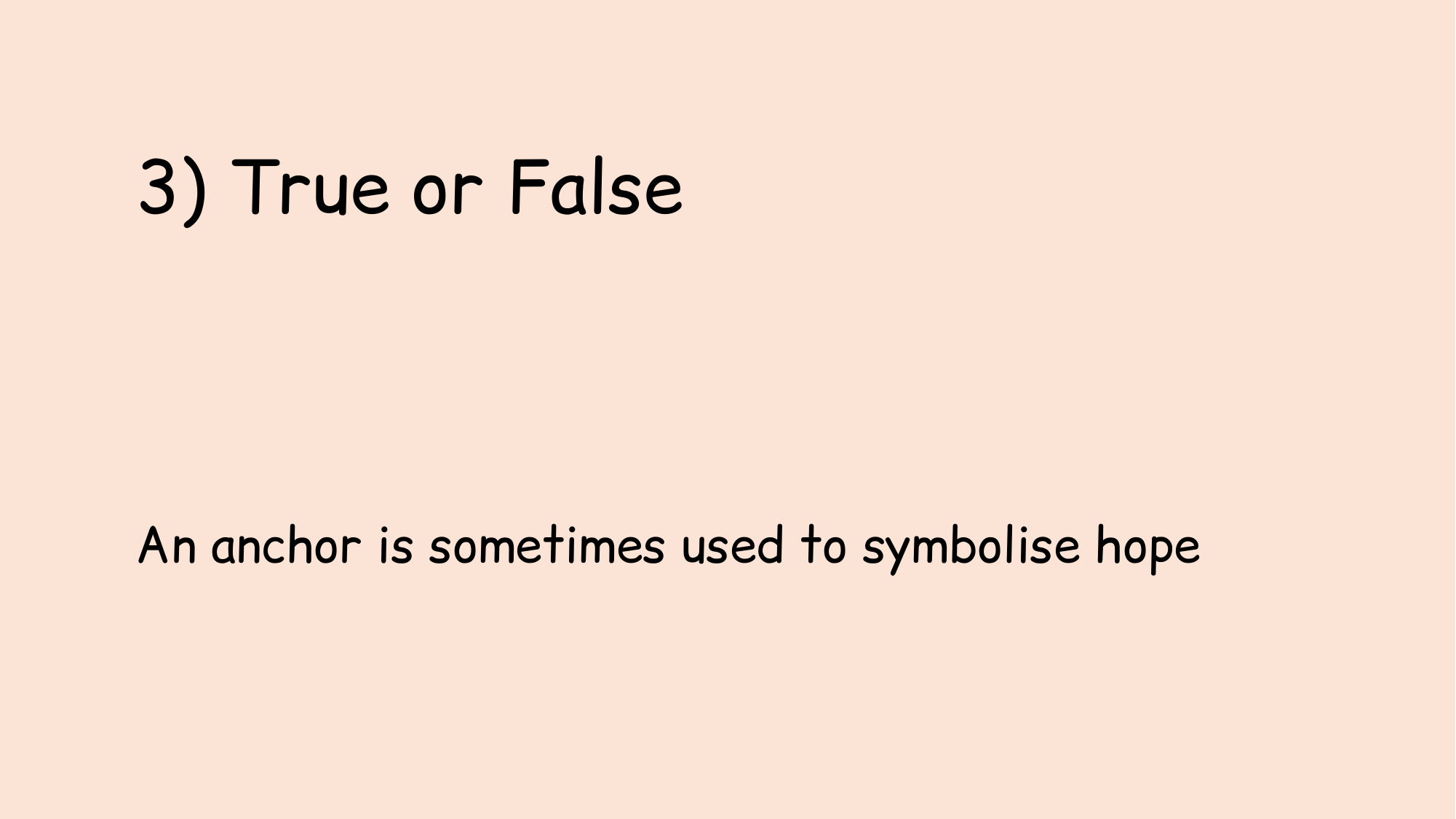

# 3) True or False
An anchor is sometimes used to symbolise hope